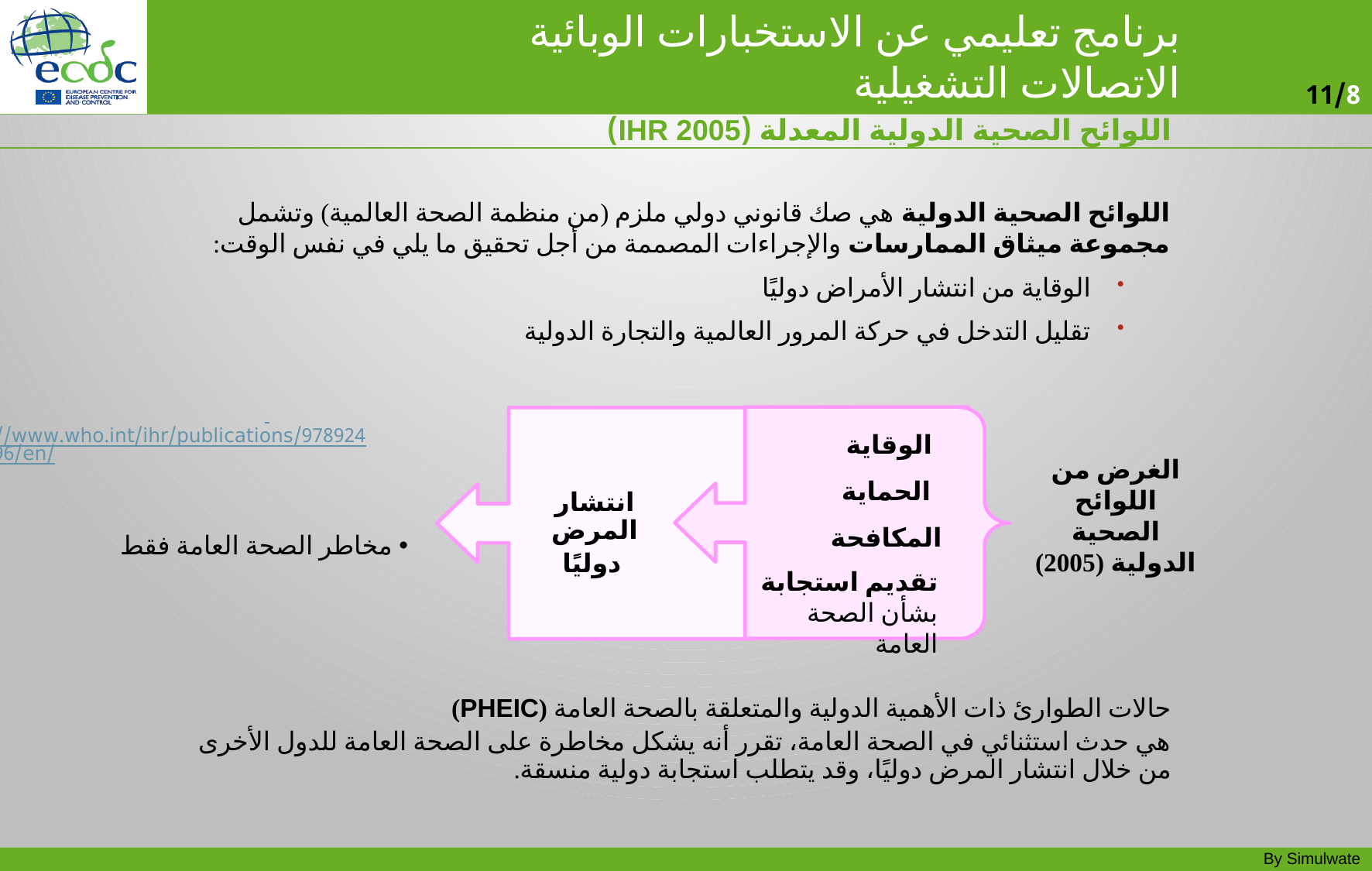

اللوائح الصحية الدولية المعدلة (IHR 2005)
اللوائح الصحية الدولية هي صك قانوني دولي ملزم (من منظمة الصحة العالمية) وتشمل مجموعة ميثاق الممارسات والإجراءات المصممة من أجل تحقيق ما يلي في نفس الوقت:
الوقاية من انتشار الأمراض دوليًا
تقليل التدخل في حركة المرور العالمية والتجارة الدولية

 https://www.who.int/ihr/publications/9789241580496/en/

الوقاية
الغرض من اللوائح الصحية الدولية (2005)
الحماية
انتشار المرض
 دوليًا
المكافحة
 مخاطر الصحة العامة فقط
تقديم استجابة بشأن الصحة العامة
حالات الطوارئ ذات الأهمية الدولية والمتعلقة بالصحة العامة (PHEIC)
هي حدث استثنائي في الصحة العامة، تقرر أنه يشكل مخاطرة على الصحة العامة للدول الأخرى من خلال انتشار المرض دوليًا، وقد يتطلب استجابة دولية منسقة.